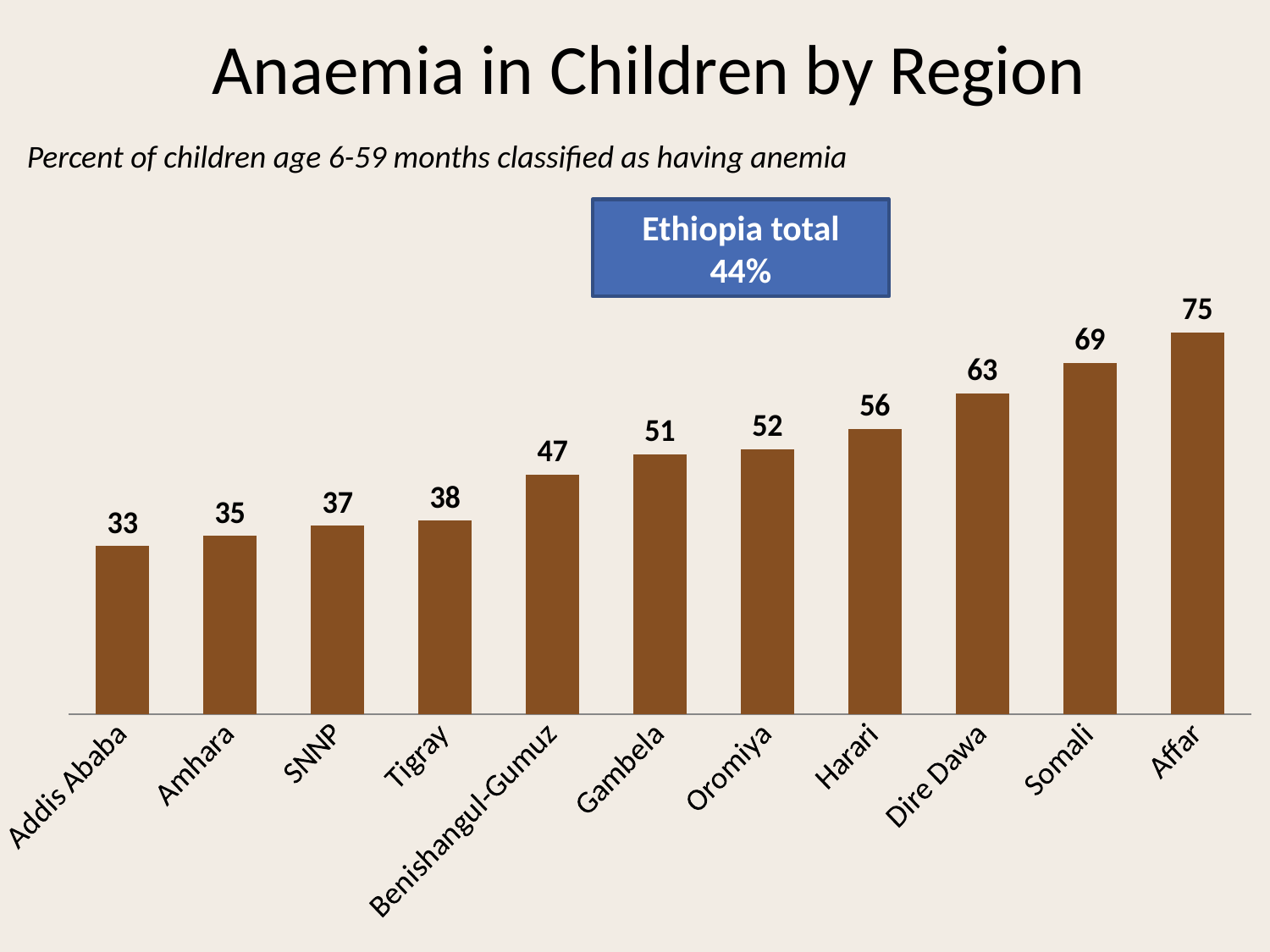

Anaemia in Children by Region
Percent of children age 6-59 months classified as having anemia
Ethiopia total
44%

### Chart

| Category | Series 1 |
|---|---|
| Addis Ababa | 33.0 |
| Amhara | 35.0 |
| SNNP | 37.0 |
| Tigray | 38.0 |
| Benishangul-Gumuz | 47.0 |
| Gambela | 51.0 |
| Oromiya | 52.0 |
| Harari | 56.0 |
| Dire Dawa | 63.0 |
| Somali | 69.0 |
| Affar | 75.0 |